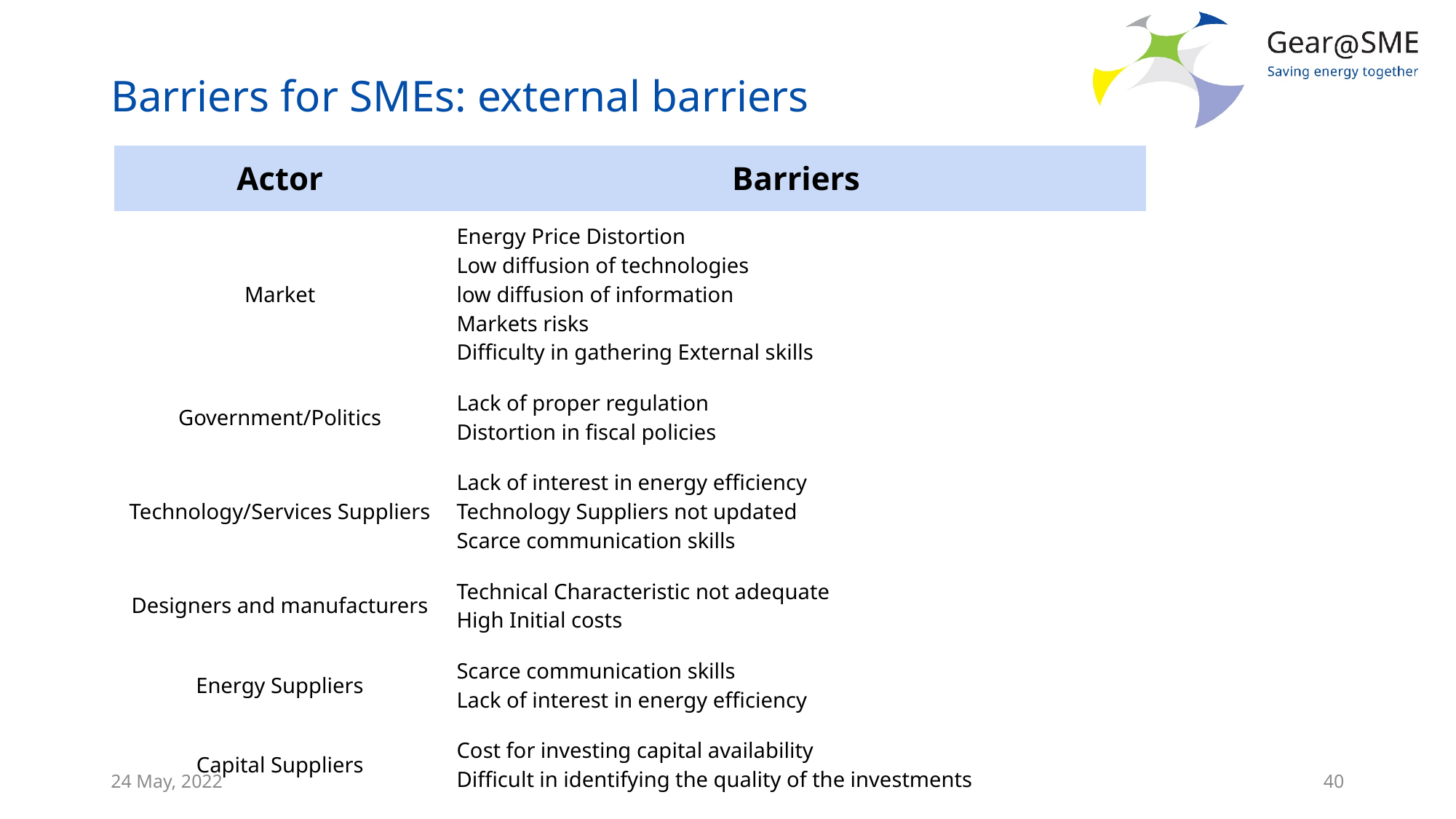

# Barriers for SMEs: external barriers
| Actor | Barriers |
| --- | --- |
| Market | Energy Price Distortion Low diffusion of technologies low diffusion of information Markets risks Difficulty in gathering External skills |
| Government/Politics | Lack of proper regulation Distortion in fiscal policies |
| Technology/Services Suppliers | Lack of interest in energy efficiency Technology Suppliers not updated Scarce communication skills |
| Designers and manufacturers | Technical Characteristic not adequate High Initial costs |
| Energy Suppliers | Scarce communication skills Lack of interest in energy efficiency |
| Capital Suppliers | Cost for investing capital availability Difficult in identifying the quality of the investments |

24 May, 2022
40